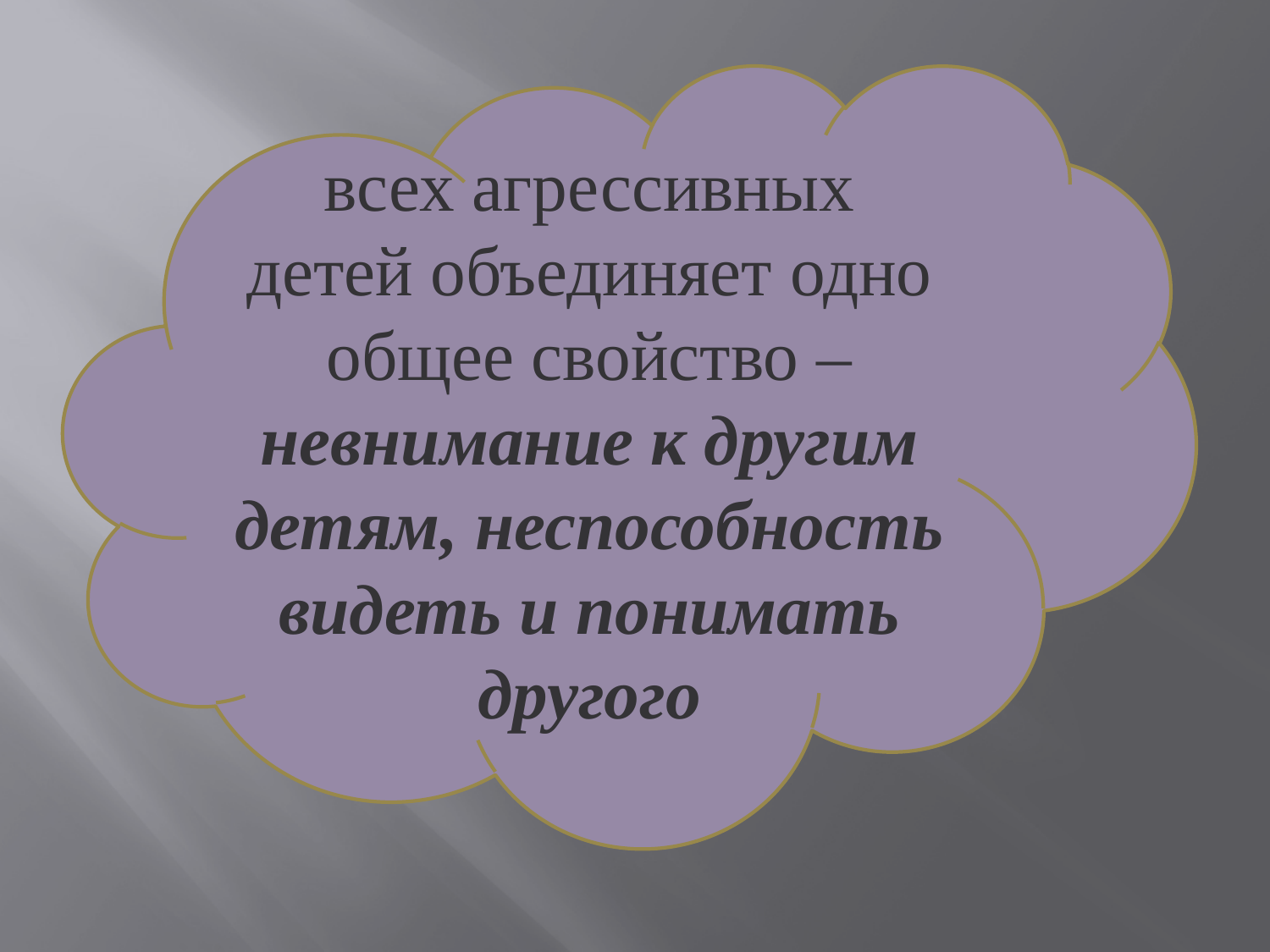

всех агрессивных детей объединяет одно общее свойство – невнимание к другим детям, неспособность видеть и понимать другого